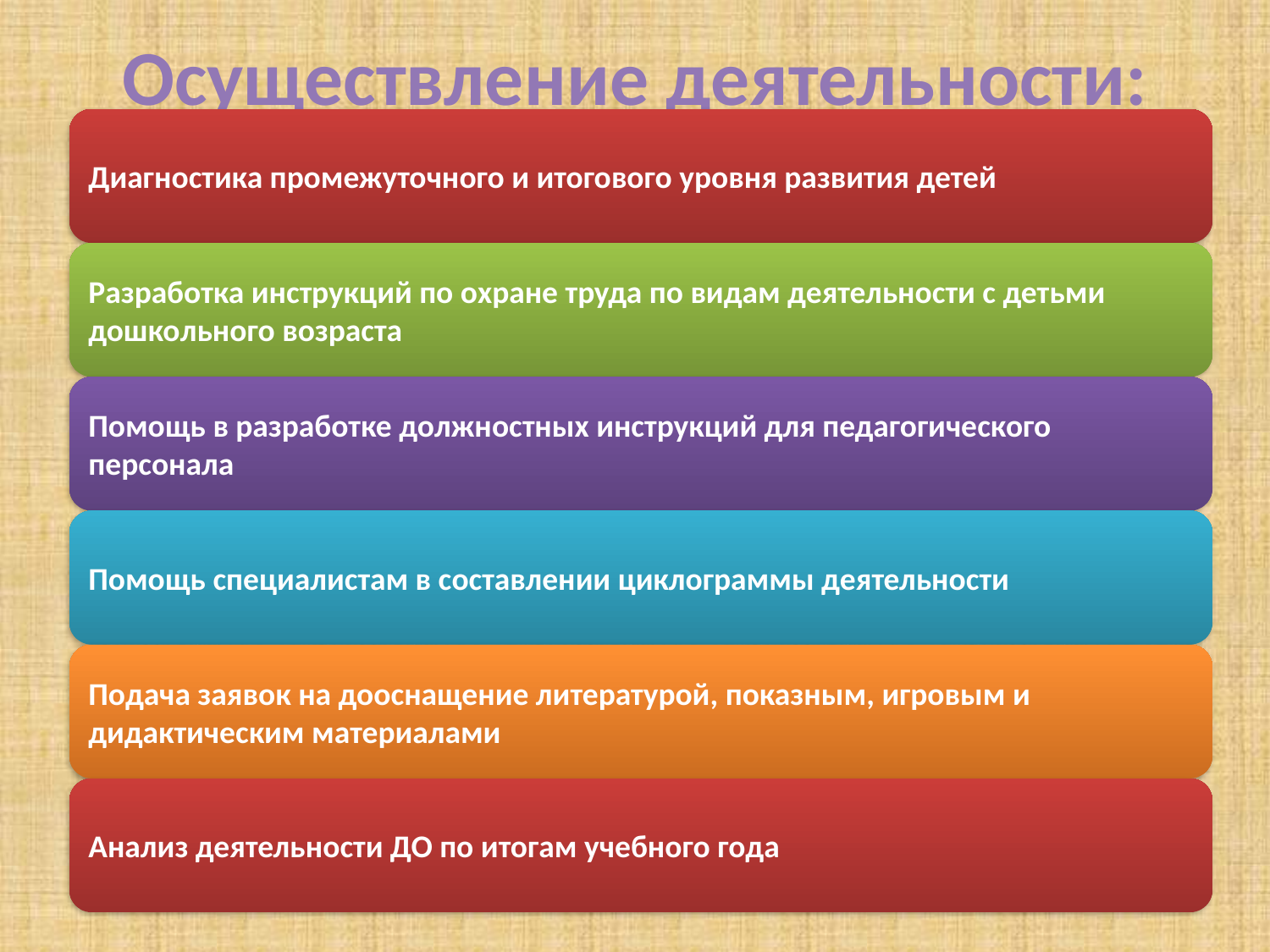

# Осуществление деятельности:
Диагностика промежуточного и итогового уровня развития детей
Разработка инструкций по охране труда по видам деятельности с детьми дошкольного возраста
Помощь в разработке должностных инструкций для педагогического персонала
Помощь специалистам в составлении циклограммы деятельности
Подача заявок на дооснащение литературой, показным, игровым и дидактическим материалами
Анализ деятельности ДО по итогам учебного года